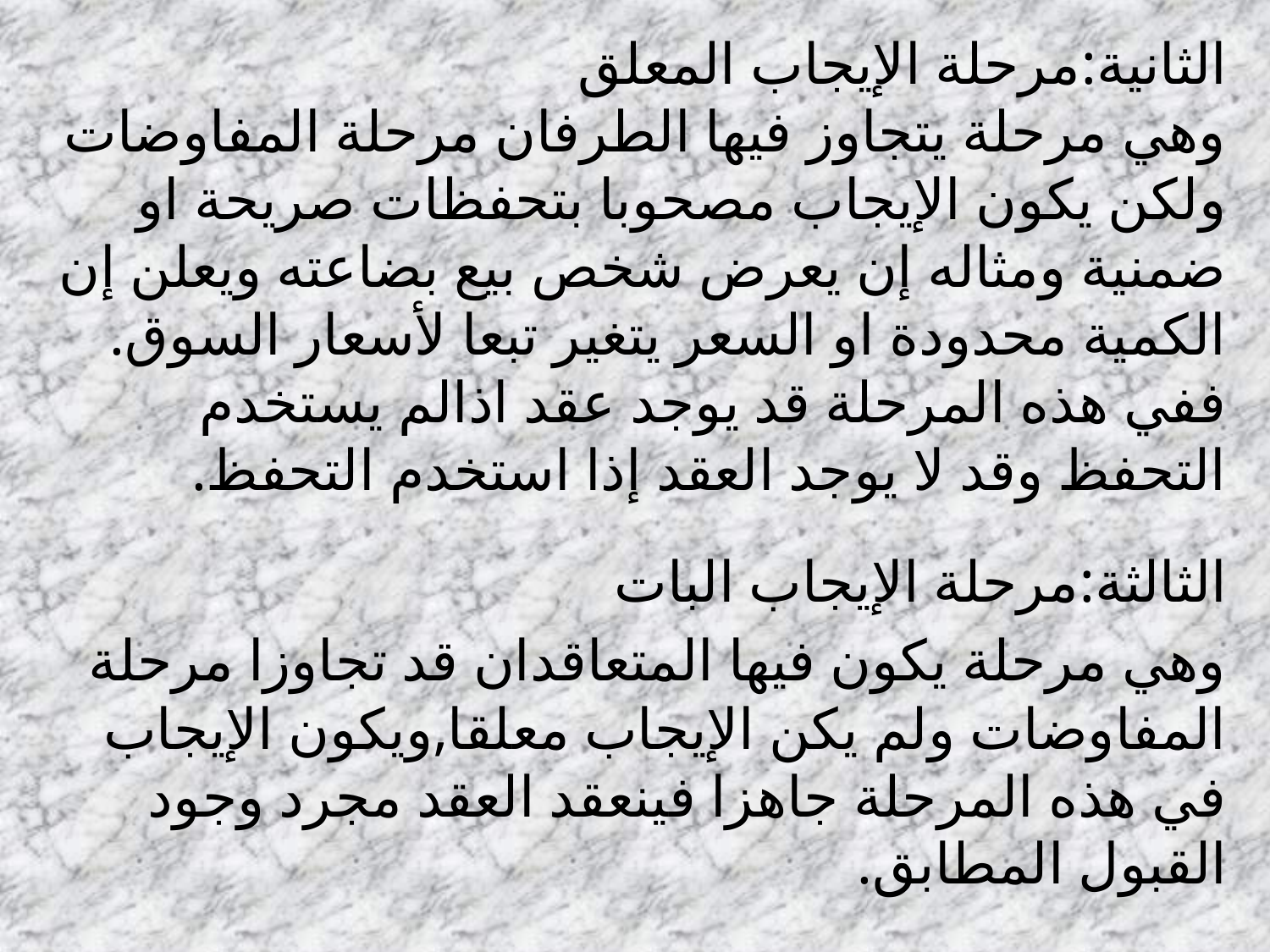

# الثانية:مرحلة الإيجاب المعلق وهي مرحلة يتجاوز فيها الطرفان مرحلة المفاوضات ولكن يكون الإيجاب مصحوبا بتحفظات صريحة او ضمنية ومثاله إن يعرض شخص بيع بضاعته ويعلن إن الكمية محدودة او السعر يتغير تبعا لأسعار السوق. ففي هذه المرحلة قد يوجد عقد اذالم يستخدم التحفظ وقد لا يوجد العقد إذا استخدم التحفظ.
الثالثة:مرحلة الإيجاب البات
وهي مرحلة يكون فيها المتعاقدان قد تجاوزا مرحلة المفاوضات ولم يكن الإيجاب معلقا,ويكون الإيجاب في هذه المرحلة جاهزا فينعقد العقد مجرد وجود القبول المطابق.